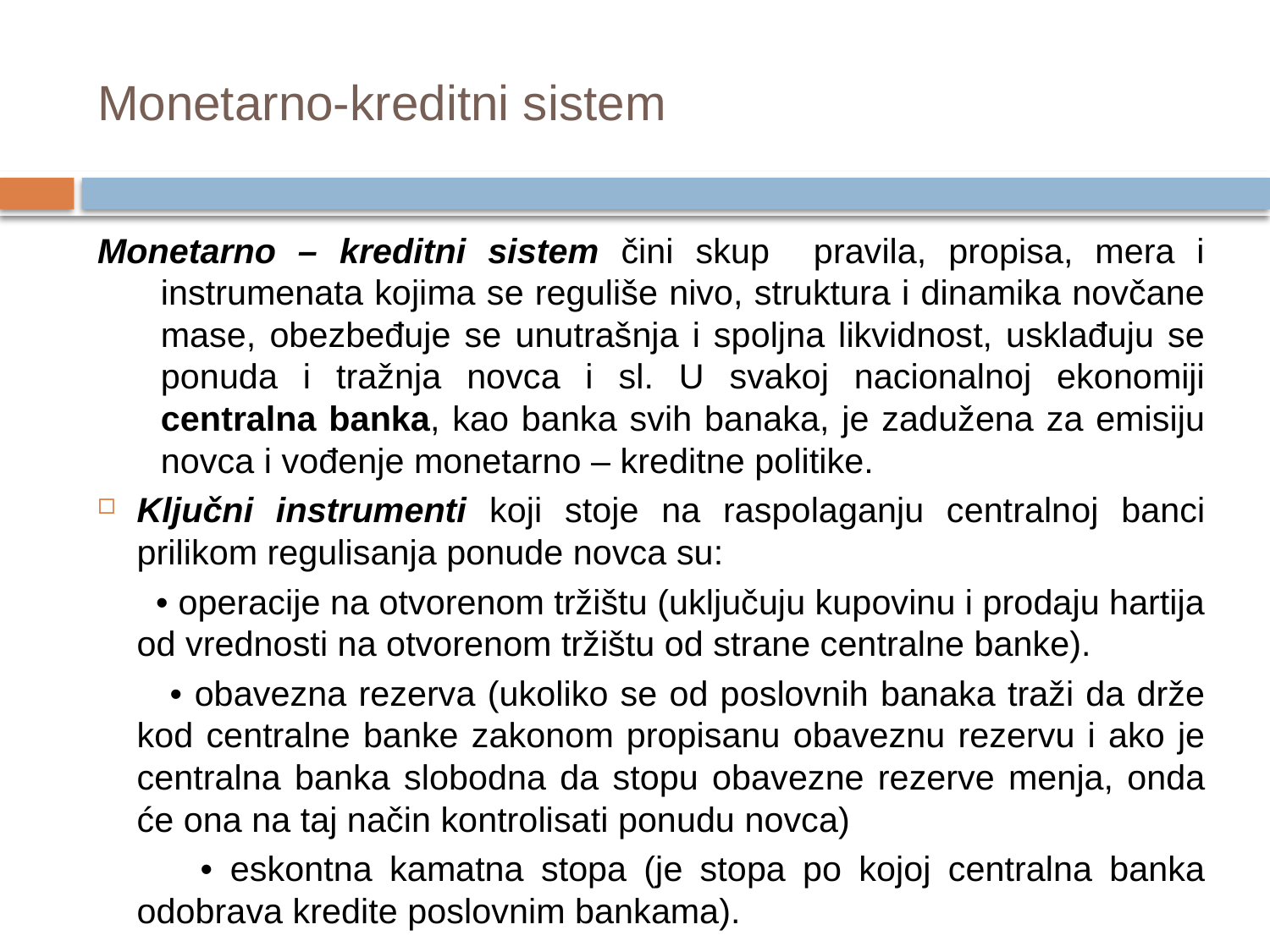

# Monetarno-kreditni sistem
Monetarno – kreditni sistem čini skup  pravila, propisa, mera i instrumenata kojima se reguliše nivo, struktura i dinamika novčane mase, obezbeđuje se unutrašnja i spoljna likvidnost, usklađuju se ponuda i tražnja novca i sl. U svakoj nacionalnoj ekonomiji centralna banka, kao banka svih banaka, je zadužena za emisiju novca i vođenje monetarno – kreditne politike.
Ključni instrumenti koji stoje na raspolaganju centralnoj banci prilikom regulisanja ponude novca su:
      • operacije na otvorenom tržištu (uključuju kupovinu i prodaju hartija od vrednosti na otvorenom tržištu od strane centralne banke).
      • obavezna rezerva (ukoliko se od poslovnih banaka traži da drže kod centralne banke zakonom propisanu obaveznu rezervu i ako je centralna banka slobodna da stopu obavezne rezerve menja, onda će ona na taj način kontrolisati ponudu novca)
      • eskontna kamatna stopa (je stopa po kojoj centralna banka odobrava kredite poslovnim bankama).